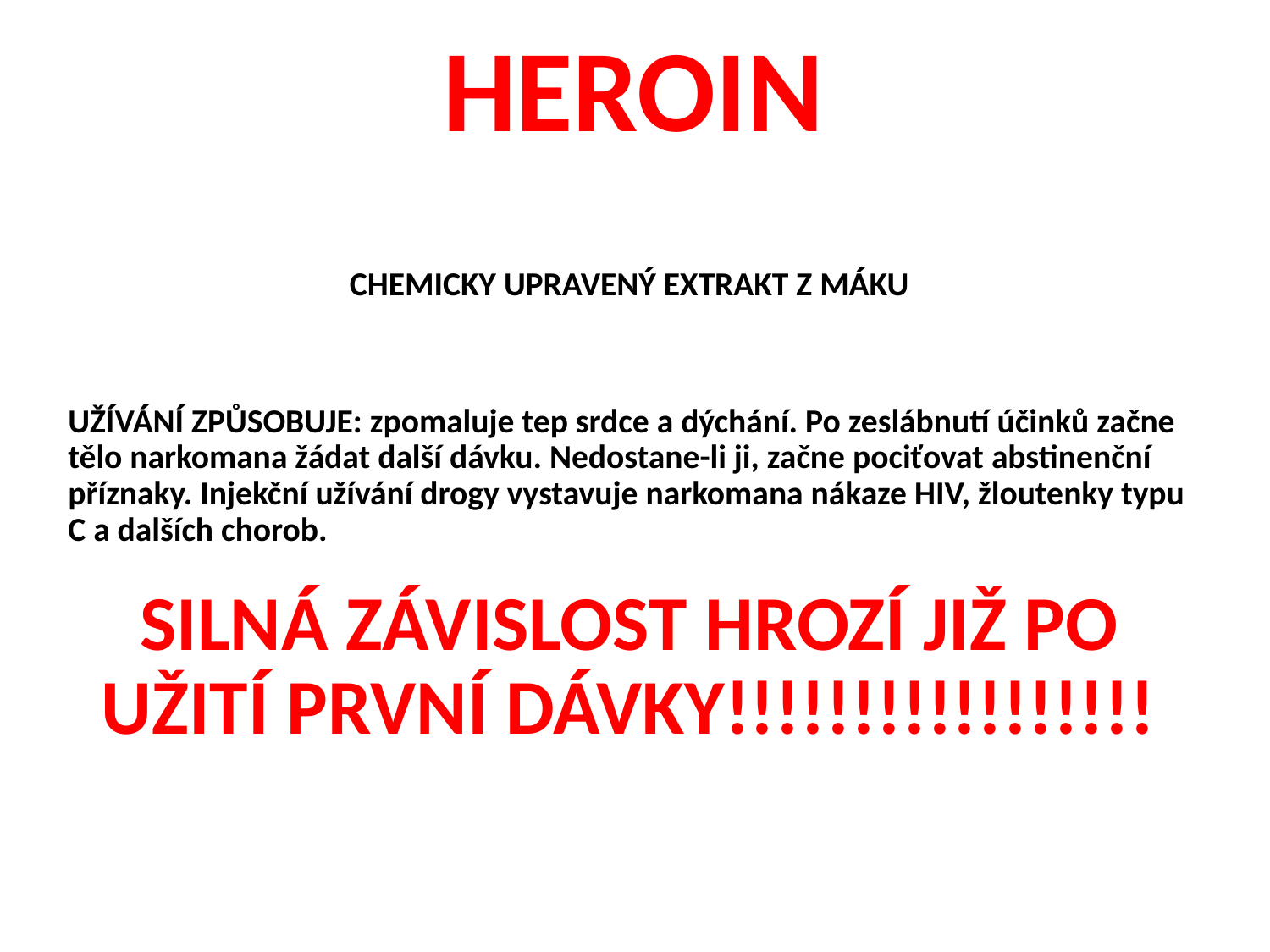

HEROIN
CHEMICKY UPRAVENÝ EXTRAKT Z MÁKU
UŽÍVÁNÍ ZPŮSOBUJE: zpomaluje tep srdce a dýchání. Po zeslábnutí účinků začne tělo narkomana žádat další dávku. Nedostane-li ji, začne pociťovat abstinenční příznaky. Injekční užívání drogy vystavuje narkomana nákaze HIV, žloutenky typu C a dalších chorob.
SILNÁ ZÁVISLOST HROZÍ JIŽ PO UŽITÍ PRVNÍ DÁVKY!!!!!!!!!!!!!!!!!